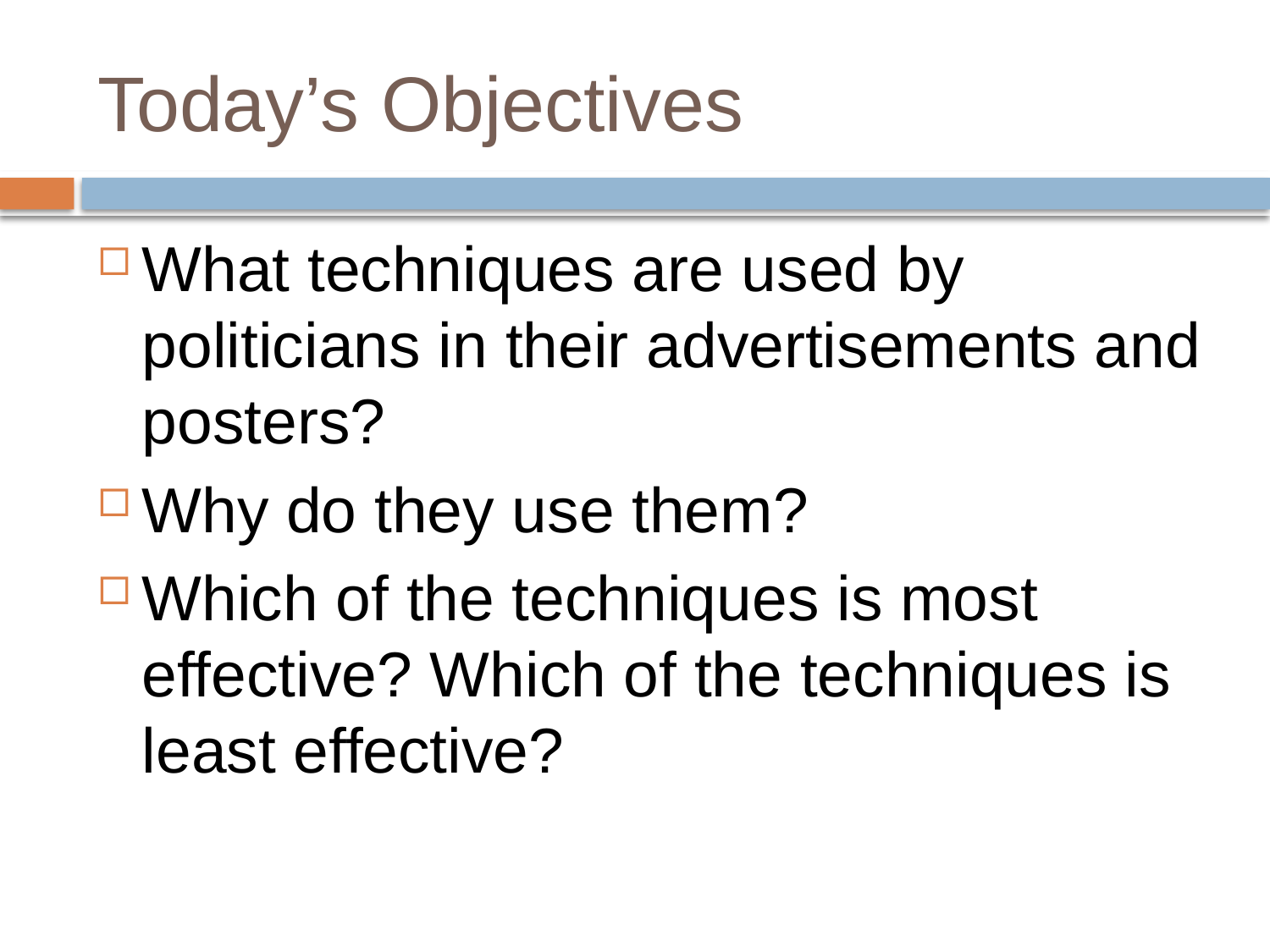

# Today’s Objectives
What techniques are used by politicians in their advertisements and posters?
Why do they use them?
Which of the techniques is most effective? Which of the techniques is least effective?